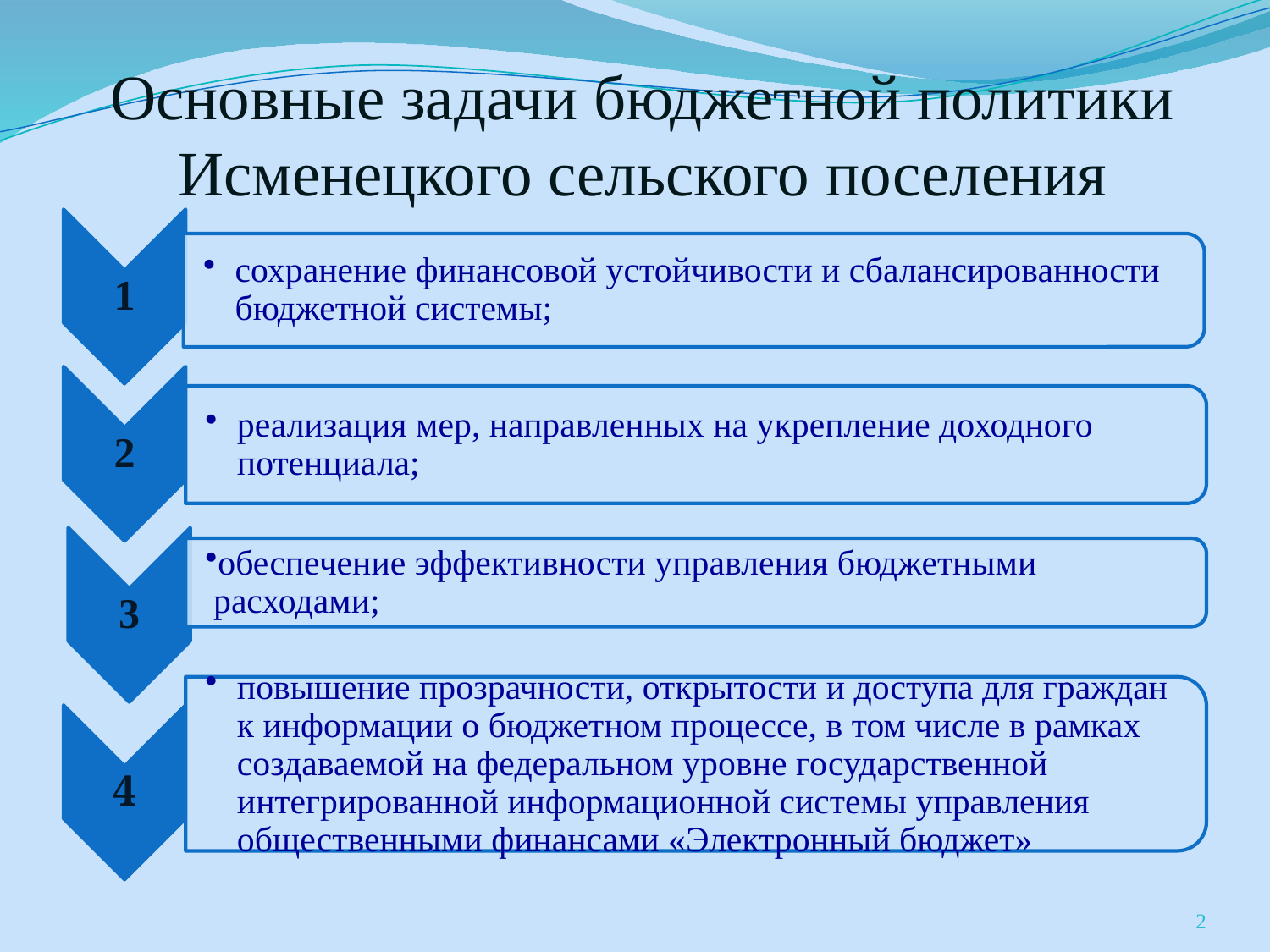

# Основные задачи бюджетной политики Исменецкого сельского поселения
1
сохранение финансовой устойчивости и сбалансированности бюджетной системы;
2
реализация мер, направленных на укрепление доходного потенциала;
3
обеспечение эффективности управления бюджетными расходами;
4
повышение прозрачности, открытости и доступа для граждан  к информации о бюджетном процессе, в том числе в рамках создаваемой на федеральном уровне государственной интегрированной информационной системы управления общественными финансами «Электронный бюджет»
2